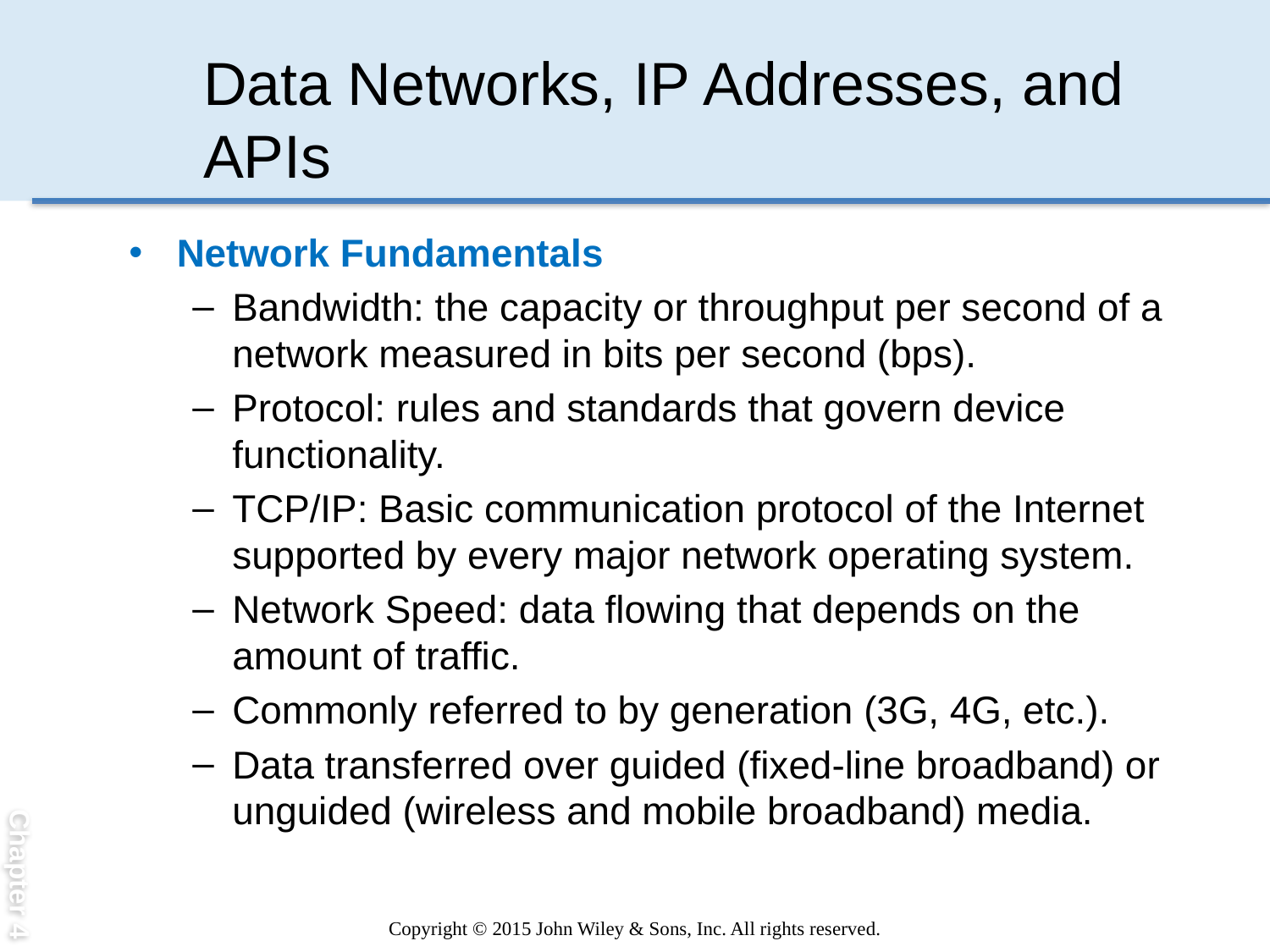

Chapter 4
# Data Networks, IP Addresses, and APIs
Network Fundamentals
Bandwidth: the capacity or throughput per second of a network measured in bits per second (bps).
Protocol: rules and standards that govern device functionality.
TCP/IP: Basic communication protocol of the Internet supported by every major network operating system.
Network Speed: data flowing that depends on the amount of traffic.
Commonly referred to by generation (3G, 4G, etc.).
Data transferred over guided (fixed-line broadband) or unguided (wireless and mobile broadband) media.